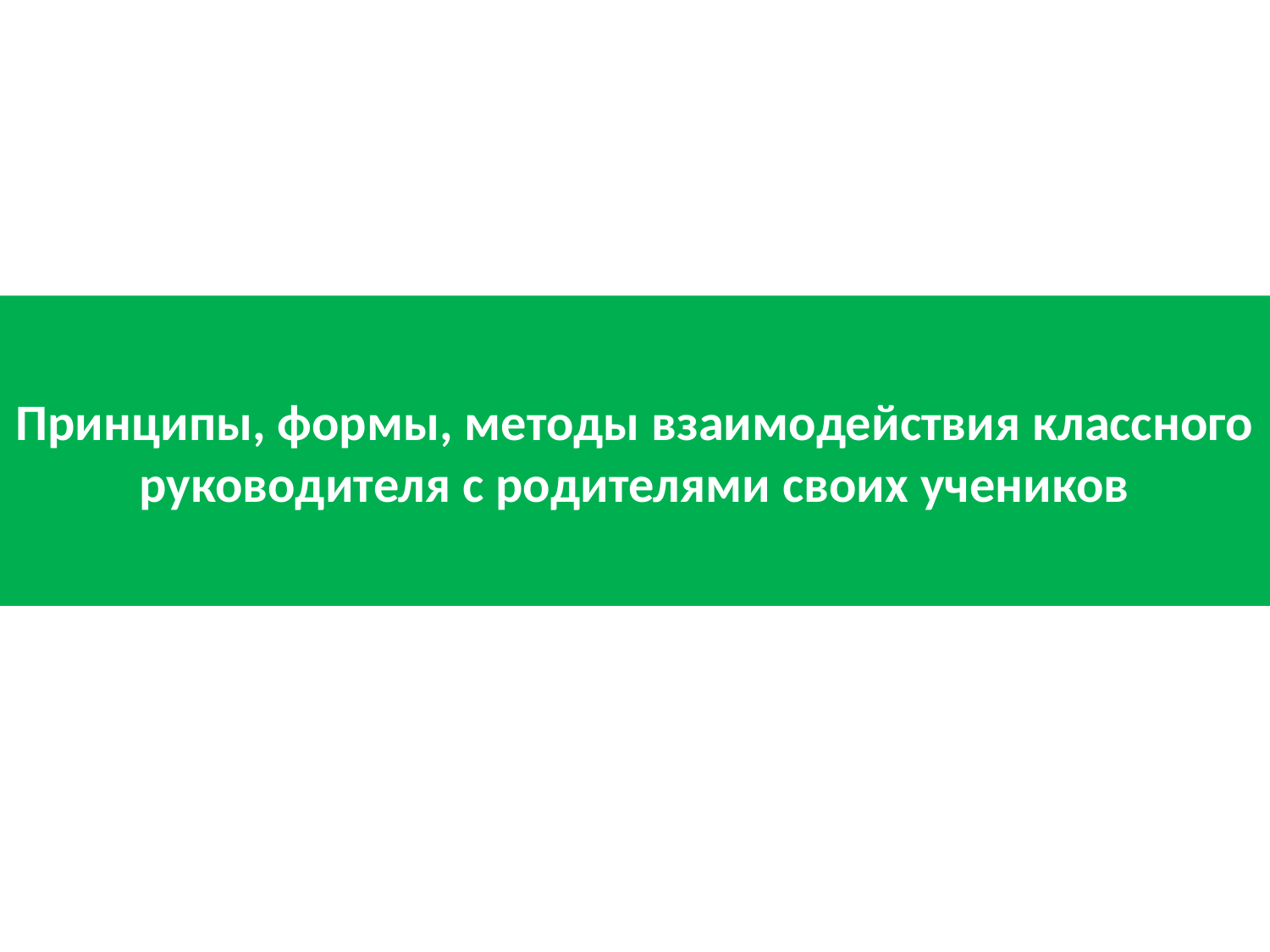

# Принципы, формы, методы взаимодействия классного руководителя с родителями своих учеников